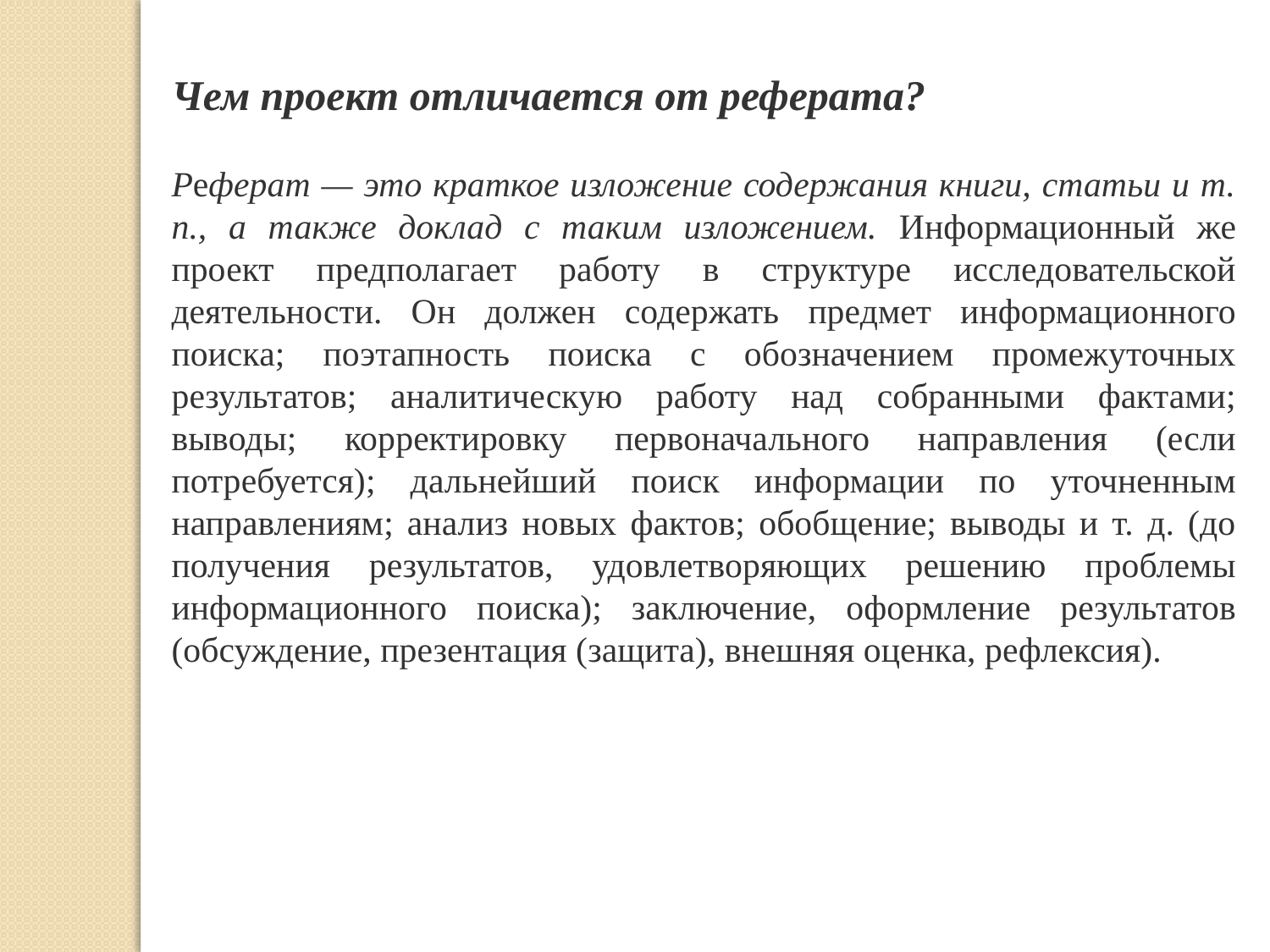

Чем проект отличается от реферата?

Реферат — это краткое изложение содержания книги, статьи и т. п., а также доклад с таким изложением. Информационный же проект предполагает работу в структуре исследовательской деятельности. Он должен содержать предмет информационного поиска; поэтапность поиска с обозначением промежуточных результатов; аналитическую работу над собранными фактами; выводы; корректировку первоначального направления (если потребуется); дальнейший поиск информации по уточненным направлениям; анализ новых фактов; обобщение; выводы и т. д. (до получения результатов, удовлетворяющих решению проблемы информационного поиска); заключение, оформление результатов (обсуждение, презентация (защита), внешняя оценка, рефлексия).